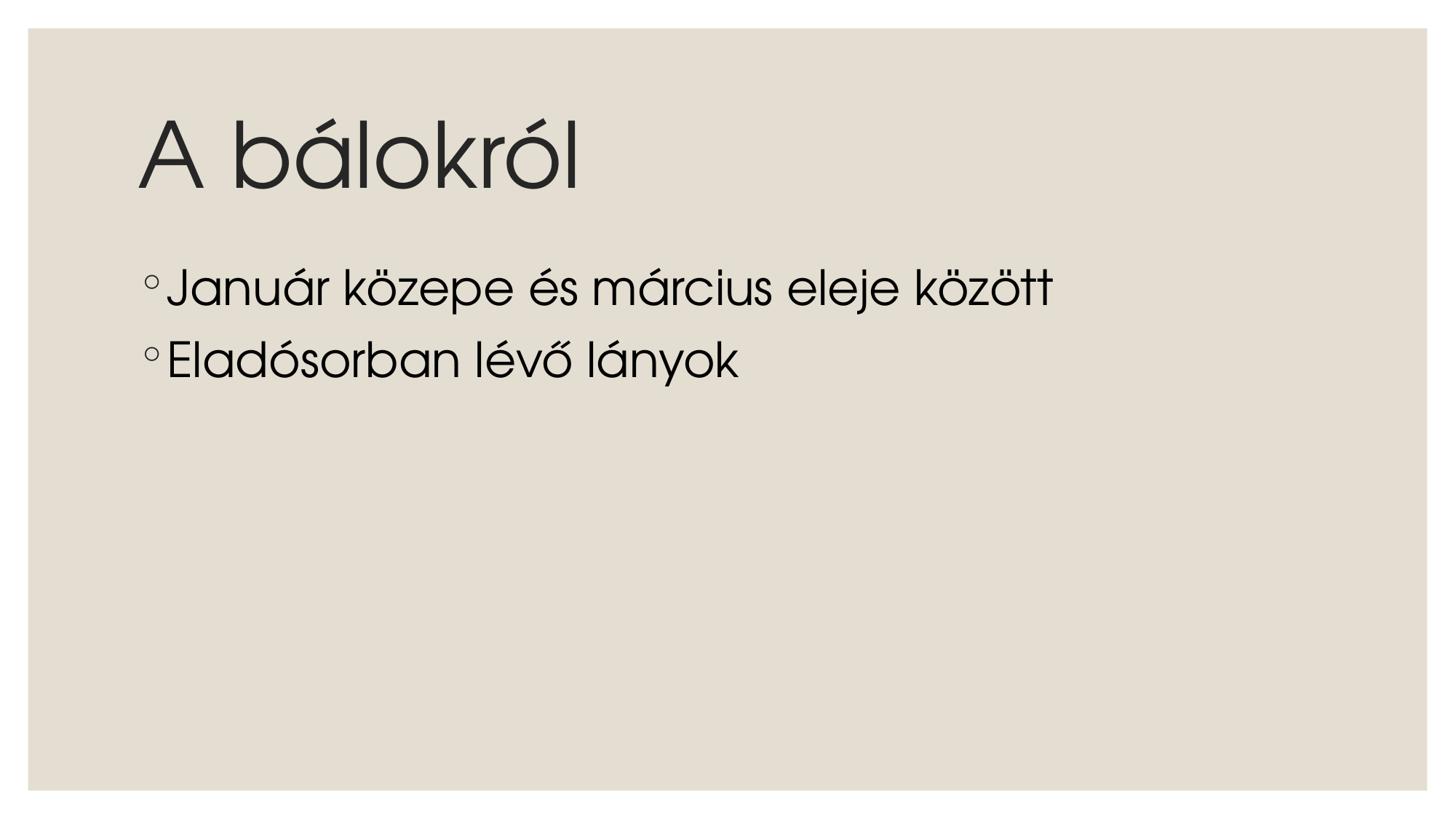

# A bálokról
Január közepe és március eleje között
Eladósorban lévő lányok